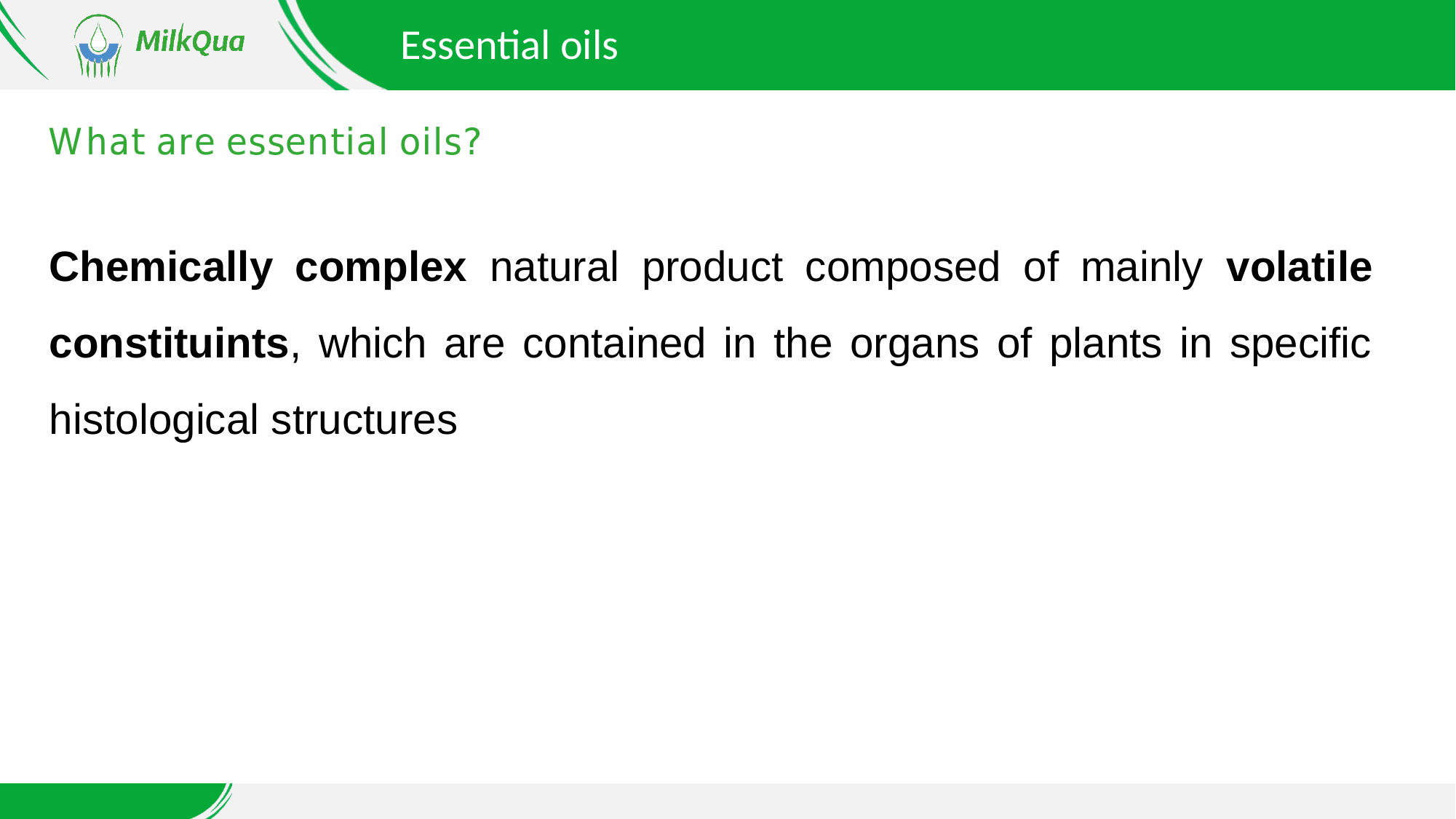

Essential oils
# What are essential oils?
Chemically complex natural product composed of mainly volatile constituints, which are contained in the organs of plants in specific histological structures